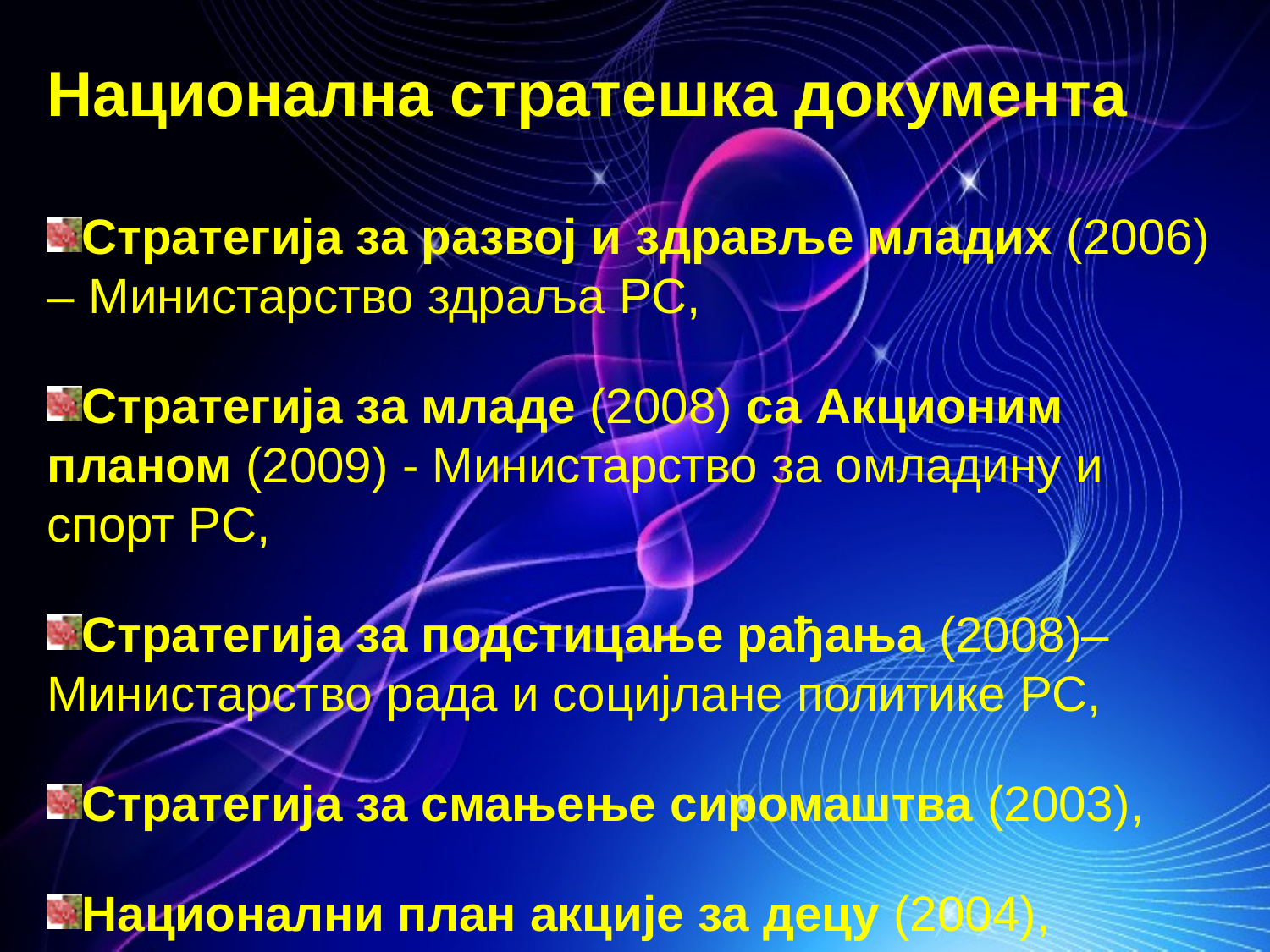

Национална стратешка документа

Стратегија за развој и здравље младих (2006) – Министарство здраља РС,

Стратегија за младе (2008) са Акционим планом (2009) - Министарство за омладину и спорт РС,

Стратегија за подстицање рађања (2008)– Министарство рада и социјлане политике РС,

Стратегија за смањење сиромаштва (2003),

Национални план акције за децу (2004),